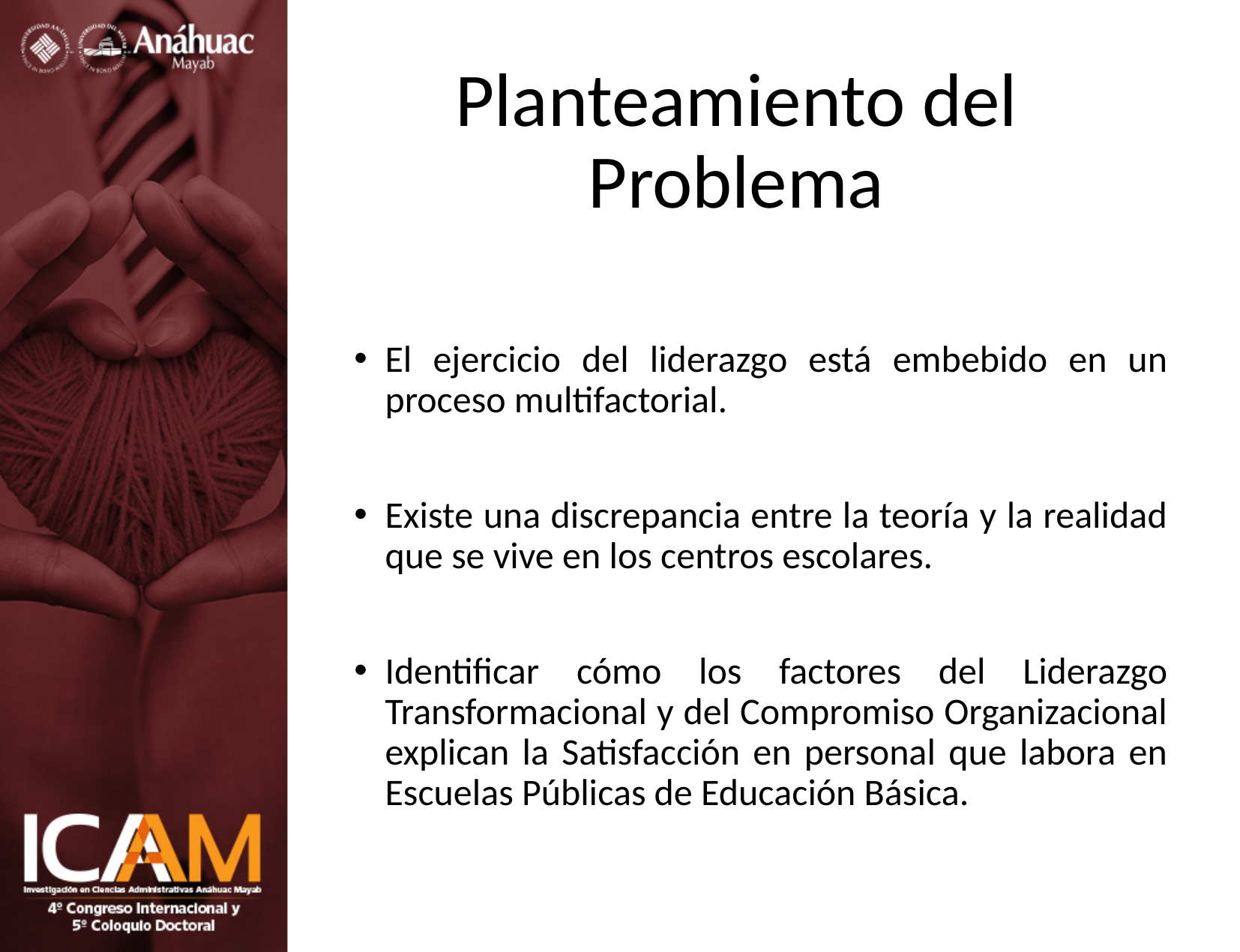

# Planteamiento del Problema
El ejercicio del liderazgo está embebido en un proceso multifactorial.

Existe una discrepancia entre la teoría y la realidad que se vive en los centros escolares.

Identificar cómo los factores del Liderazgo Transformacional y del Compromiso Organizacional explican la Satisfacción en personal que labora en Escuelas Públicas de Educación Básica.